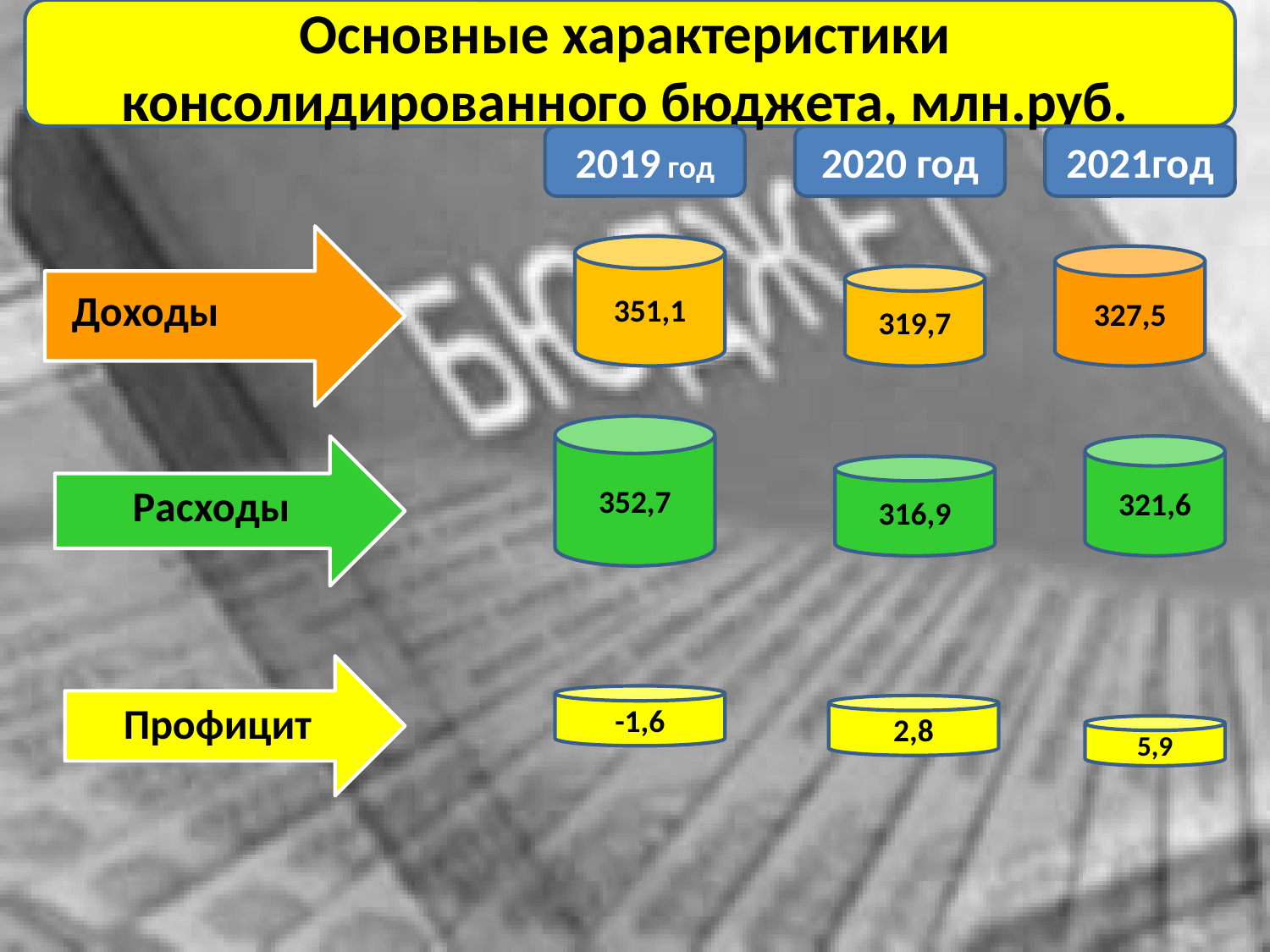

Основные характеристики консолидированного бюджета, млн.руб.
2019 год
2020 год
2021год
Доходы
351,1
327,5
319,7
352,7
Расходы
321,6
316,9
Профицит
-1,6
2,8
5,9